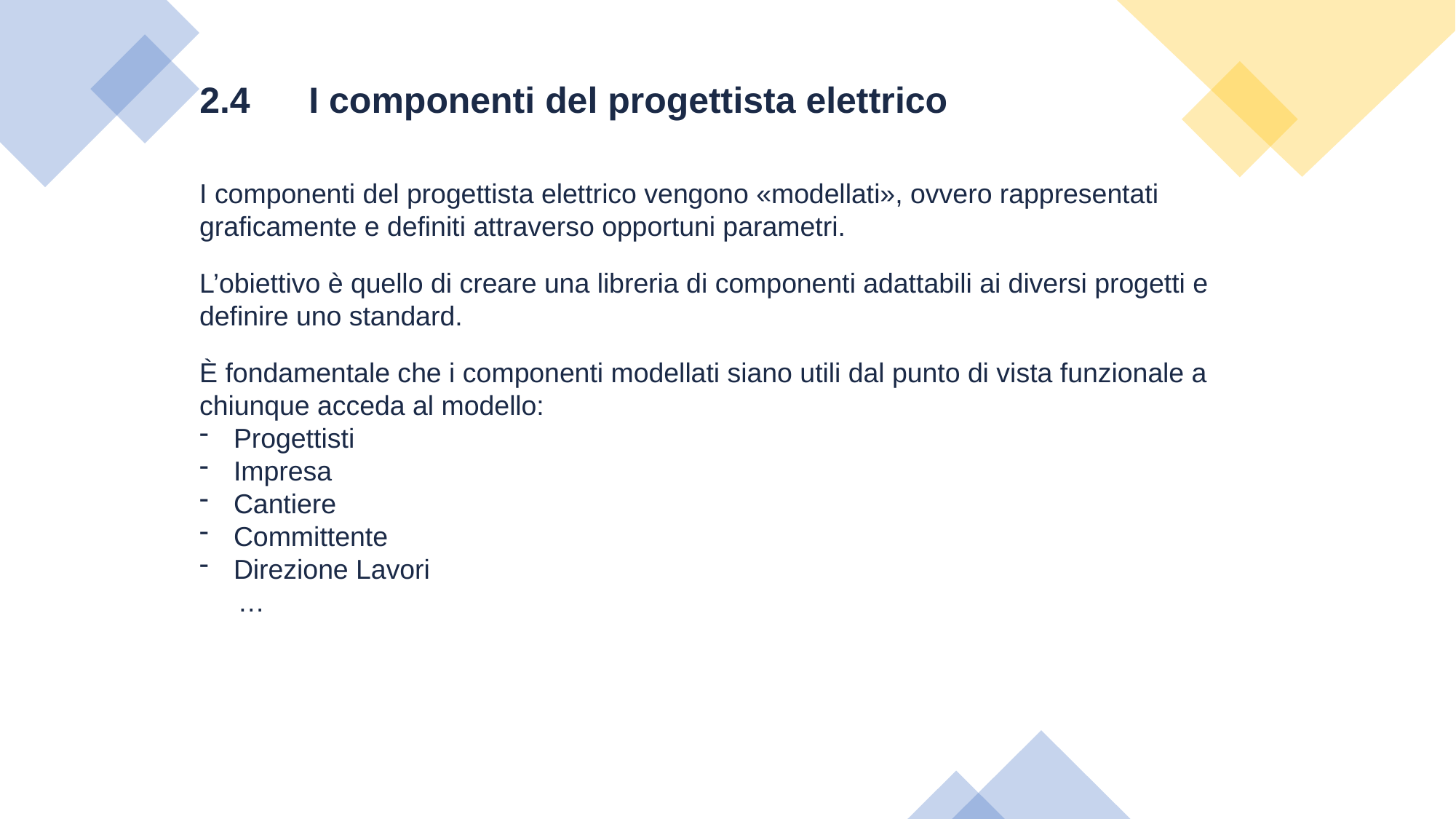

2.4	I componenti del progettista elettrico

I componenti del progettista elettrico vengono «modellati», ovvero rappresentati graficamente e definiti attraverso opportuni parametri.
L’obiettivo è quello di creare una libreria di componenti adattabili ai diversi progetti e definire uno standard.
È fondamentale che i componenti modellati siano utili dal punto di vista funzionale a chiunque acceda al modello:
Progettisti
Impresa
Cantiere
Committente
Direzione Lavori
     …